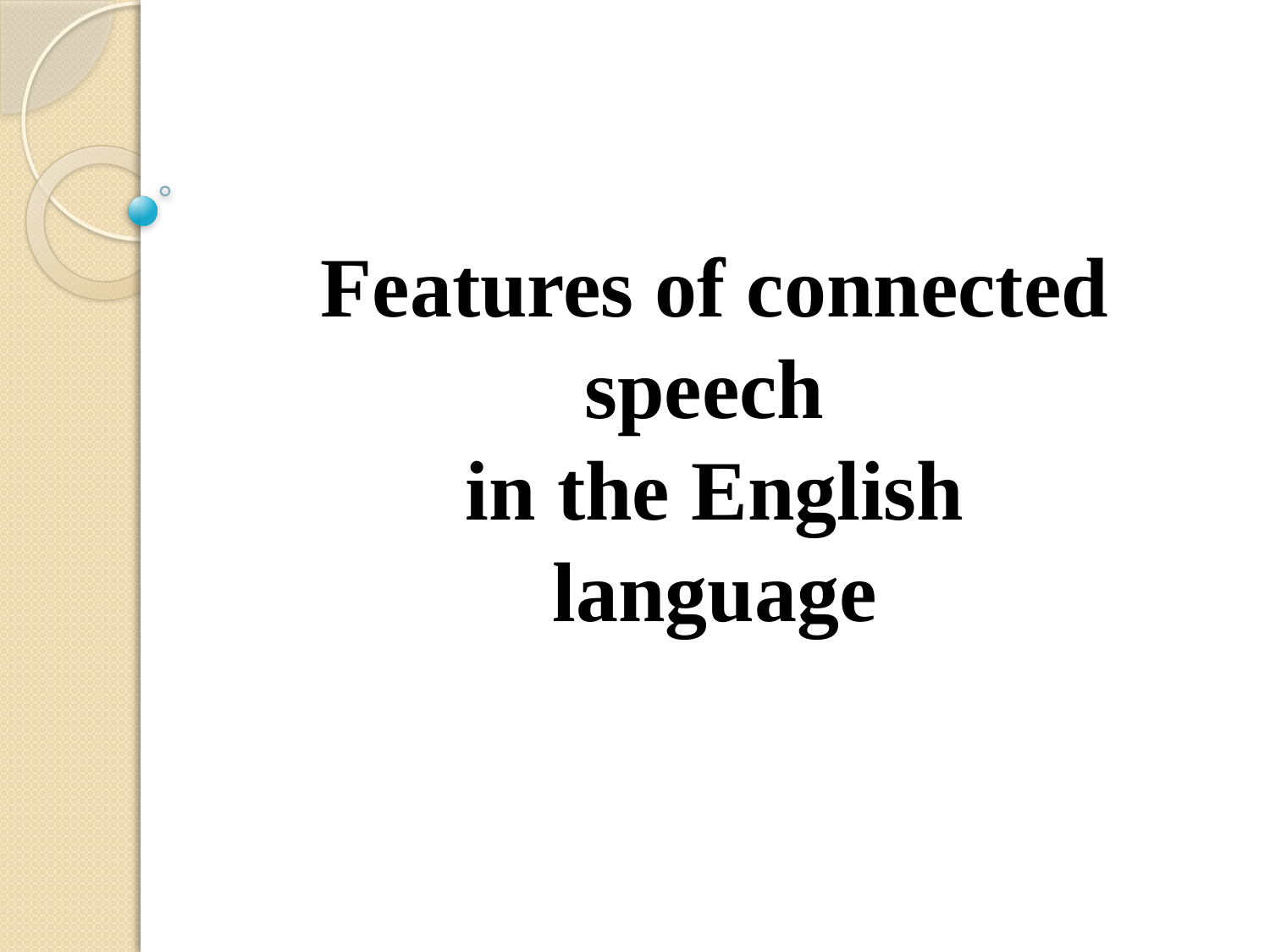

Features of connected speech
in the English language